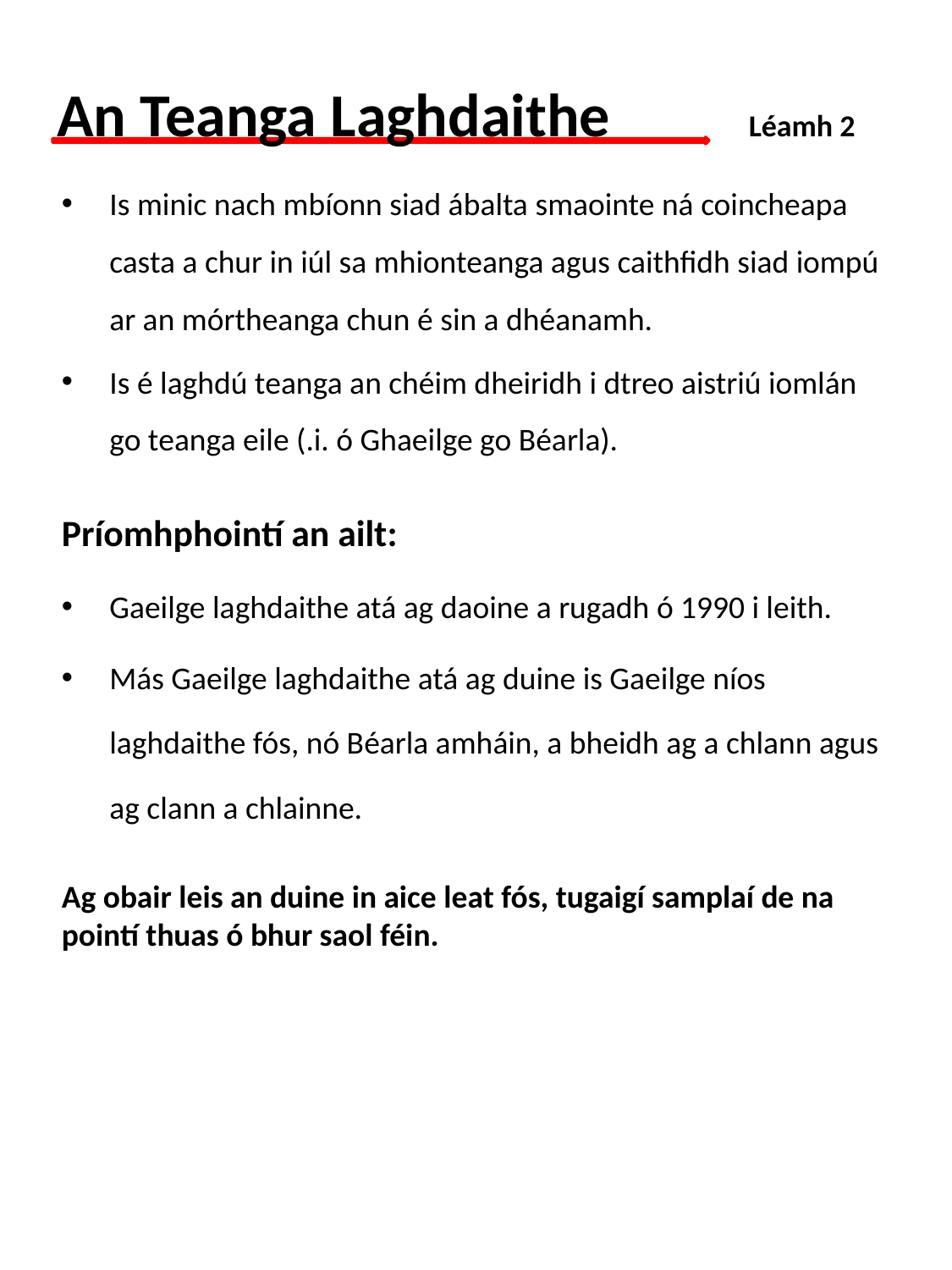

# An Teanga Laghdaithe	      Léamh 2

Is minic nach mbíonn siad ábalta smaointe ná coincheapa casta a chur in iúl sa mhionteanga agus caithfidh siad iompú ar an mórtheanga chun é sin a dhéanamh.
Is é laghdú teanga an chéim dheiridh i dtreo aistriú iomlán go teanga eile (.i. ó Ghaeilge go Béarla).

Príomhphointí an ailt:
Gaeilge laghdaithe atá ag daoine a rugadh ó 1990 i leith.
Más Gaeilge laghdaithe atá ag duine is Gaeilge níos laghdaithe fós, nó Béarla amháin, a bheidh ag a chlann agus ag clann a chlainne.

Ag obair leis an duine in aice leat fós, tugaigí samplaí de na pointí thuas ó bhur saol féin.